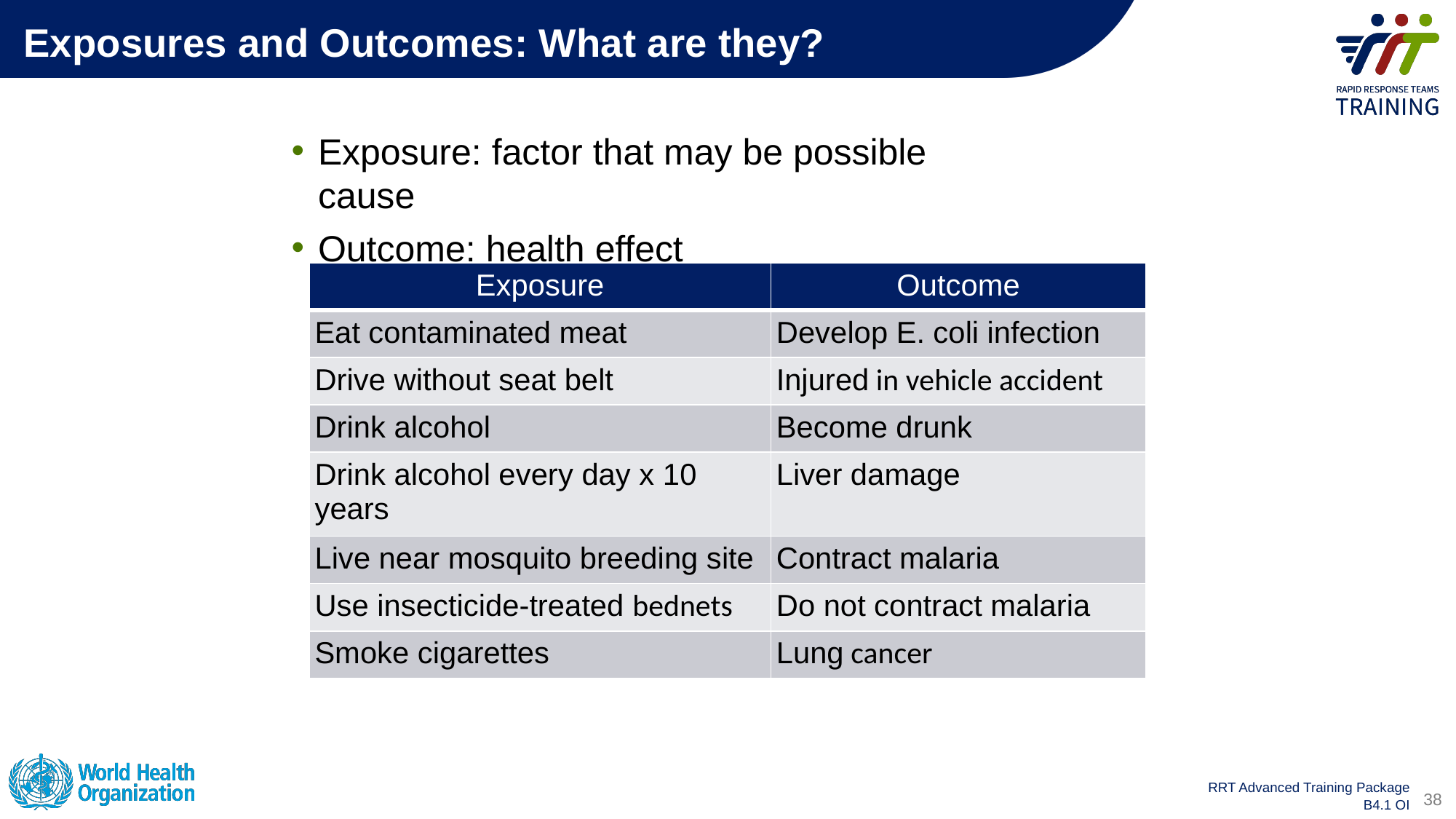

Exposures and Outcomes: What are they?
Exposure: factor that may be possible cause
Outcome: health effect
| Exposure | Outcome |
| --- | --- |
| Eat contaminated meat | Develop E. coli infection |
| Drive without seat belt | Injured in vehicle accident |
| Drink alcohol | Become drunk |
| Drink alcohol every day x 10 years | Liver damage |
| Live near mosquito breeding site | Contract malaria |
| Use insecticide-treated bednets | Do not contract malaria |
| Smoke cigarettes | Lung cancer |